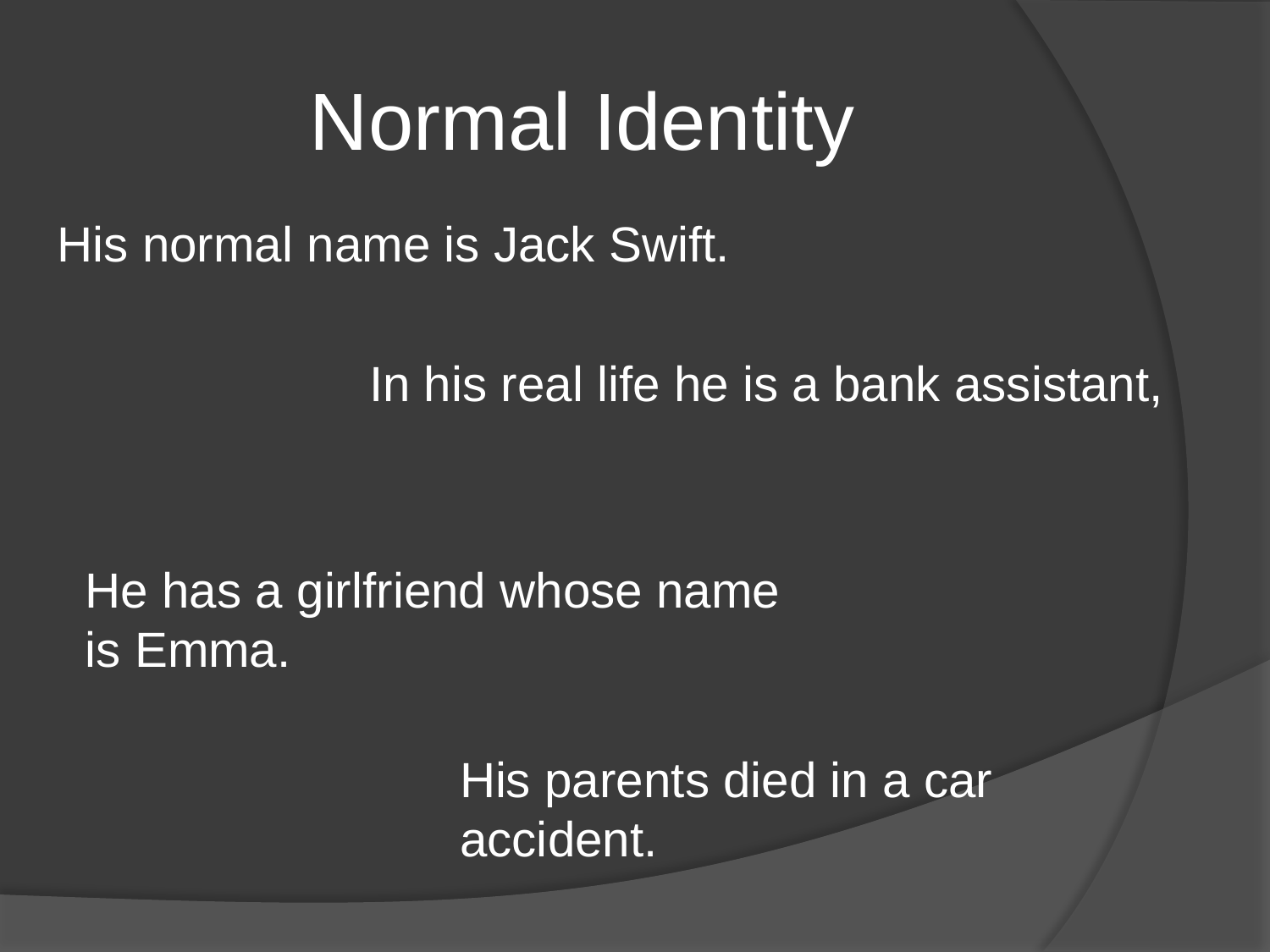

# Normal Identity
His normal name is Jack Swift.
In his real life he is a bank assistant,
He has a girlfriend whose name is Emma.
His parents died in a car accident.